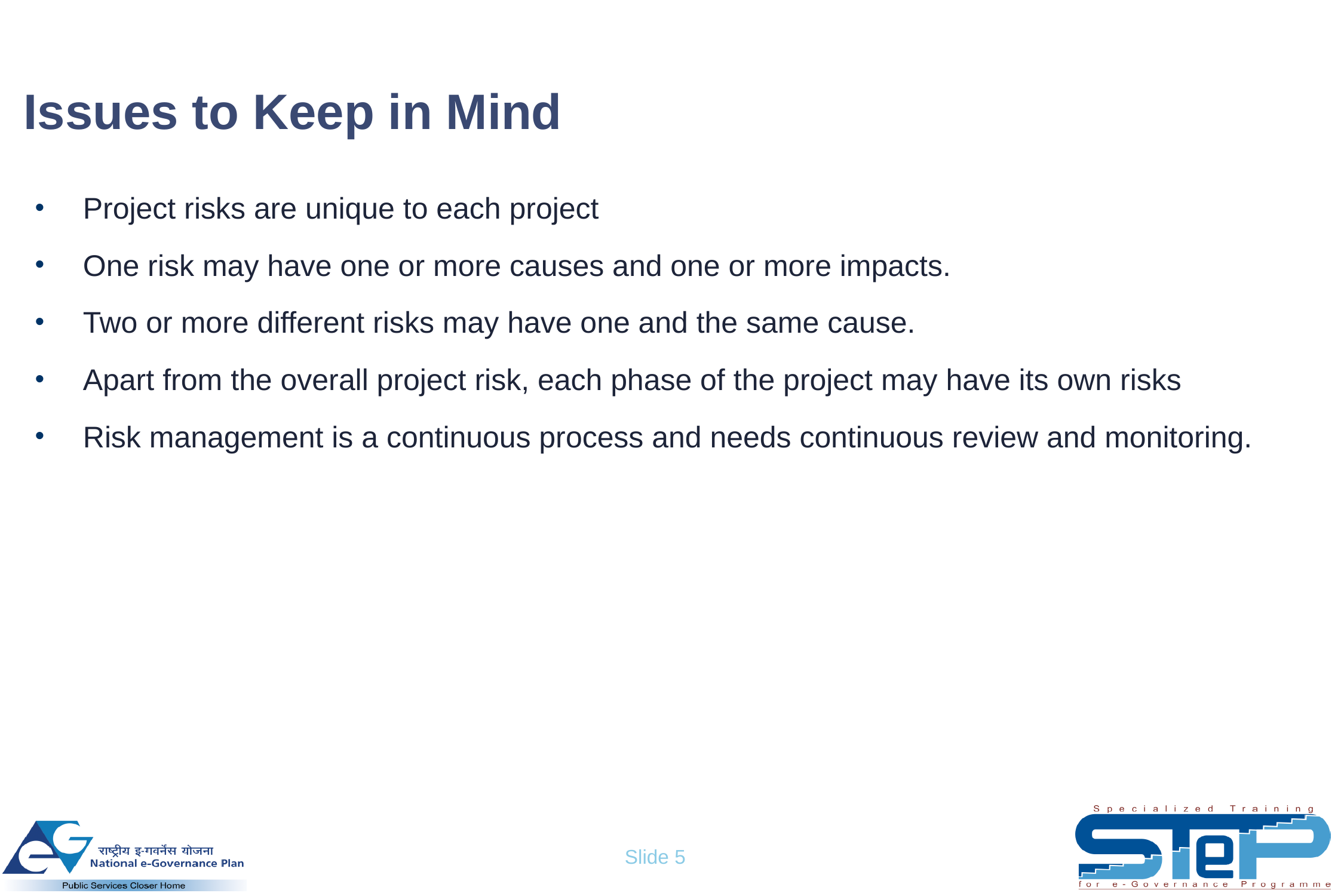

# Issues to Keep in Mind
Project risks are unique to each project
One risk may have one or more causes and one or more impacts.
Two or more different risks may have one and the same cause.
Apart from the overall project risk, each phase of the project may have its own risks
Risk management is a continuous process and needs continuous review and monitoring.